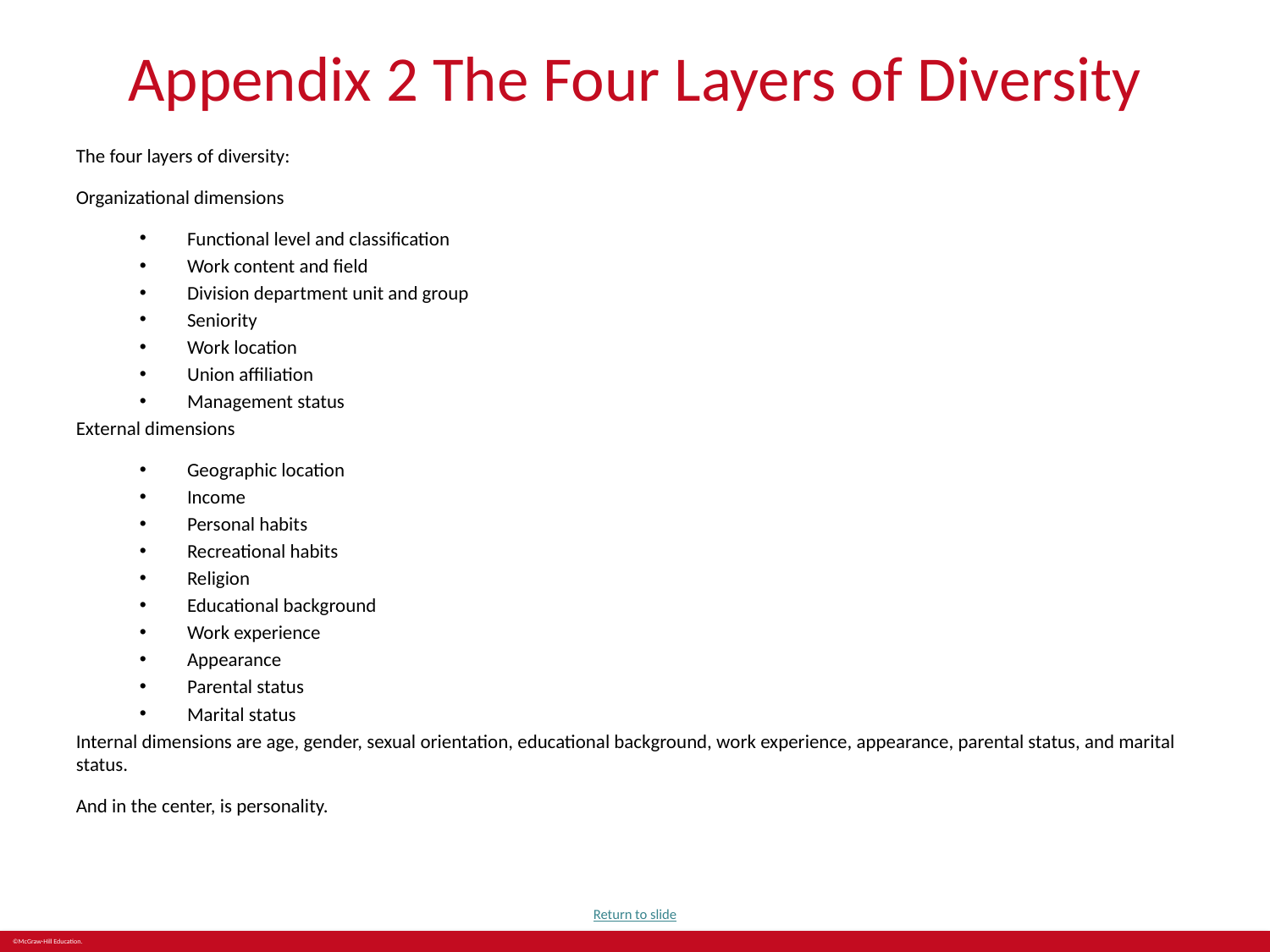

# Appendix 2 The Four Layers of Diversity
The four layers of diversity:
Organizational dimensions
Functional level and classification
Work content and field
Division department unit and group
Seniority
Work location
Union affiliation
Management status
External dimensions
Geographic location
Income
Personal habits
Recreational habits
Religion
Educational background
Work experience
Appearance
Parental status
Marital status
Internal dimensions are age, gender, sexual orientation, educational background, work experience, appearance, parental status, and marital status.
And in the center, is personality.
Return to slide